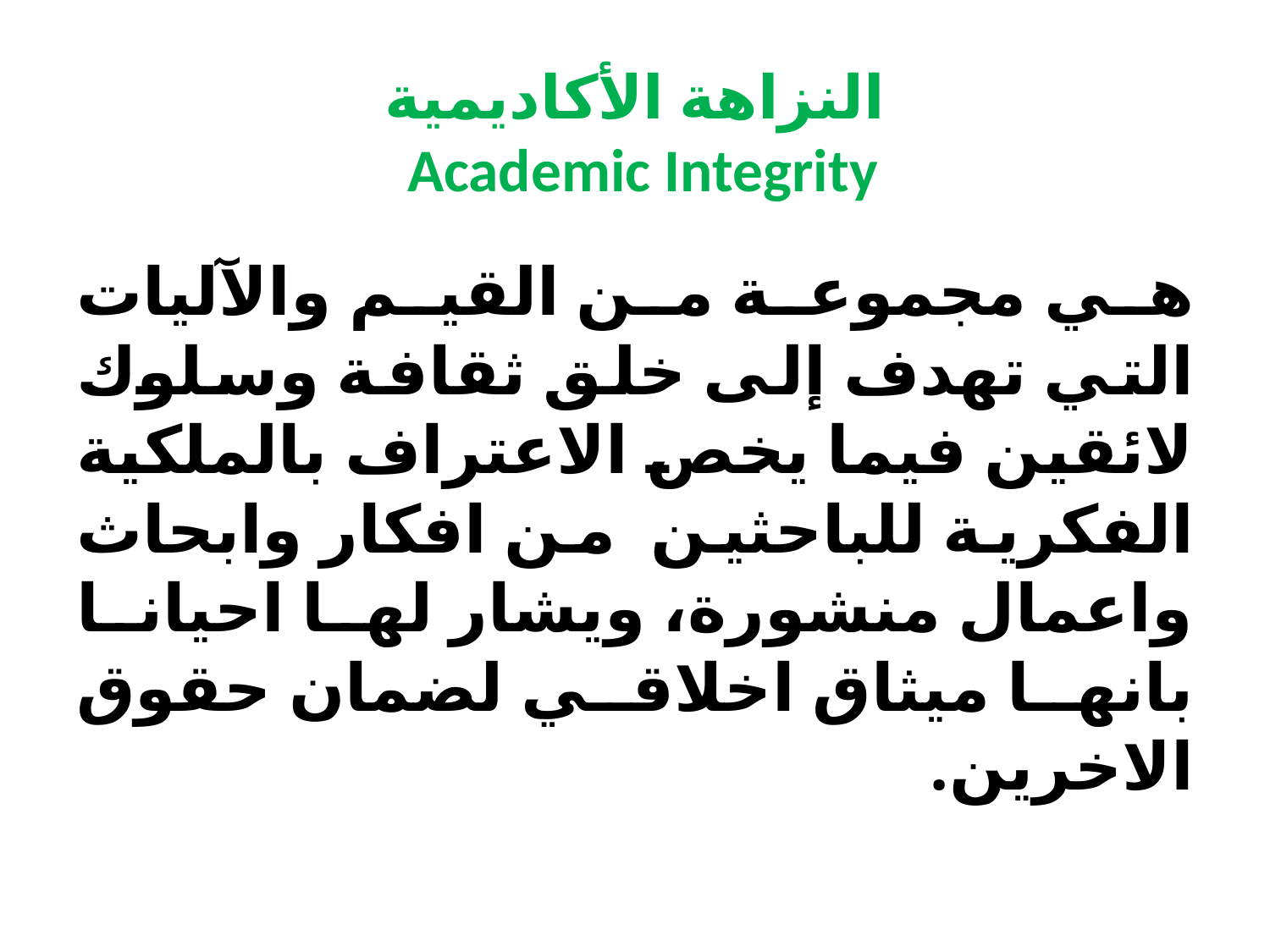

# النزاهة الأكاديمية Academic Integrity
هي مجموعة من القيم والآليات التي تهدف إلى خلق ثقافة وسلوك لائقين فيما يخص الاعتراف بالملكية الفكرية للباحثين  من افكار وابحاث واعمال منشورة، ويشار لها احيانا بانها ميثاق اخلاقي لضمان حقوق الاخرين.